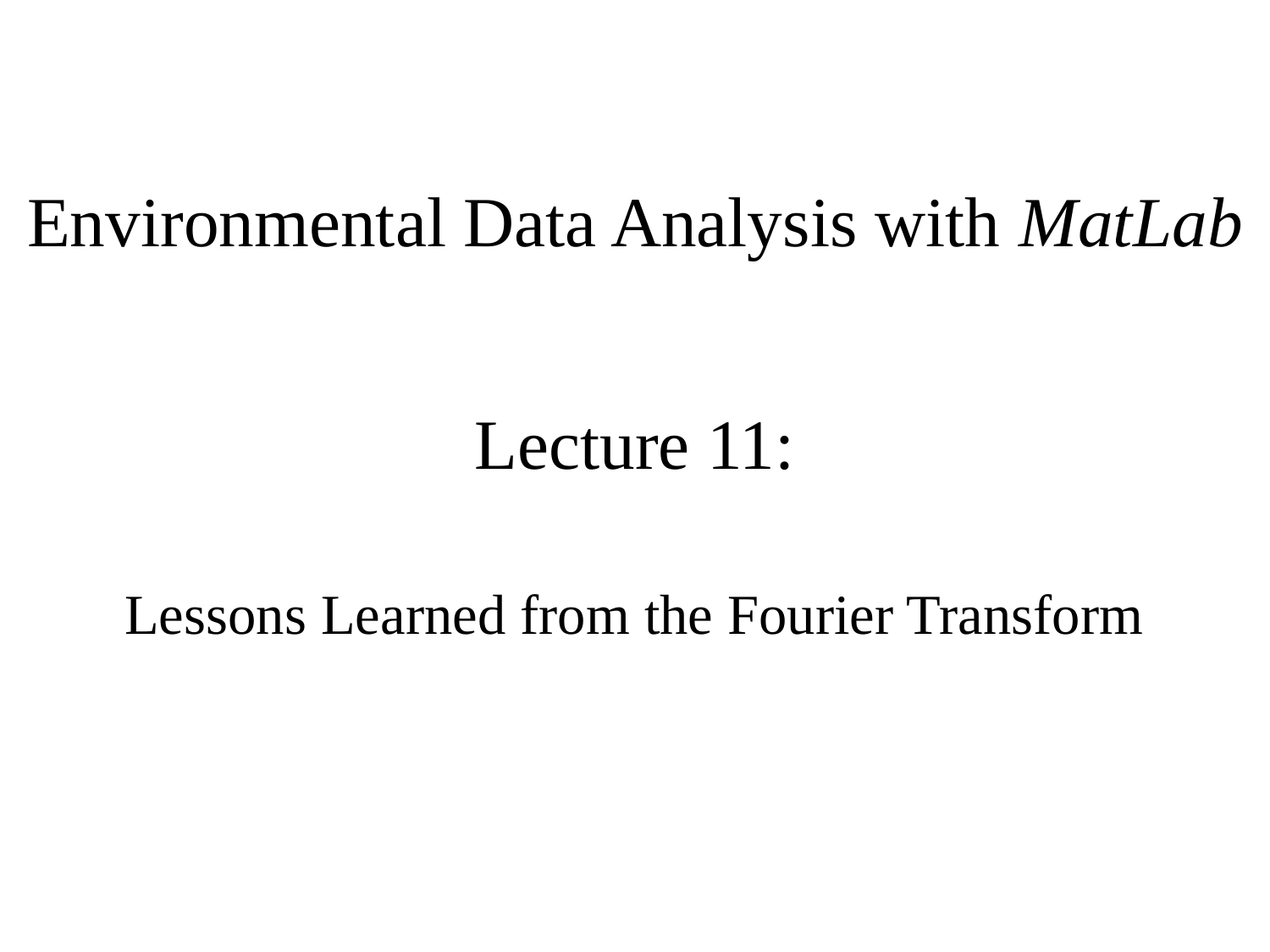

Environmental Data Analysis with MatLab
Lecture 11:

Lessons Learned from the Fourier Transform